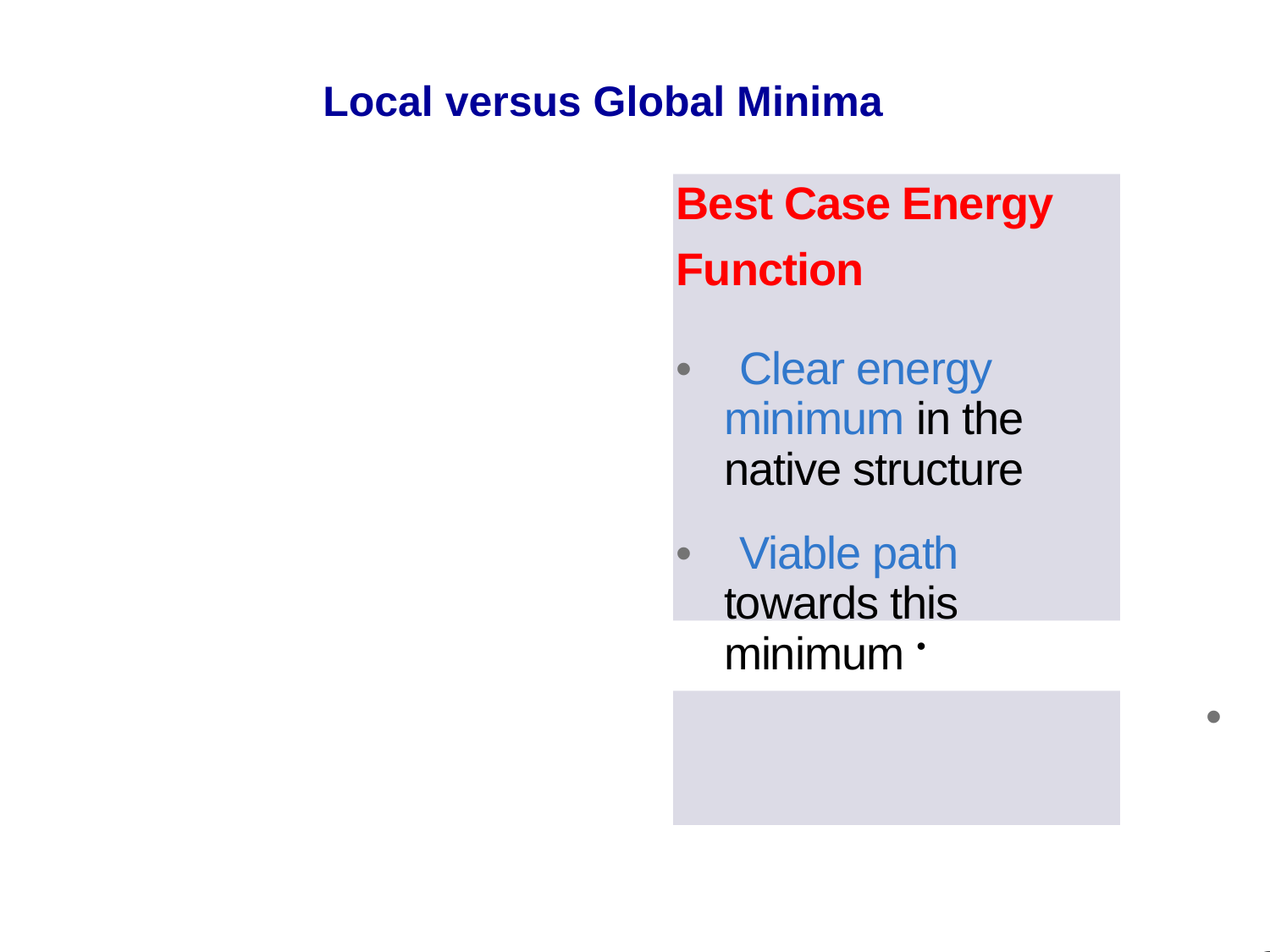

Local versus Global Minima
Best Case Energy
Function
•    Clear energy minimum in the native structure
•    Viable path towards this minimum •
•    Global optimization finds the most stable structure